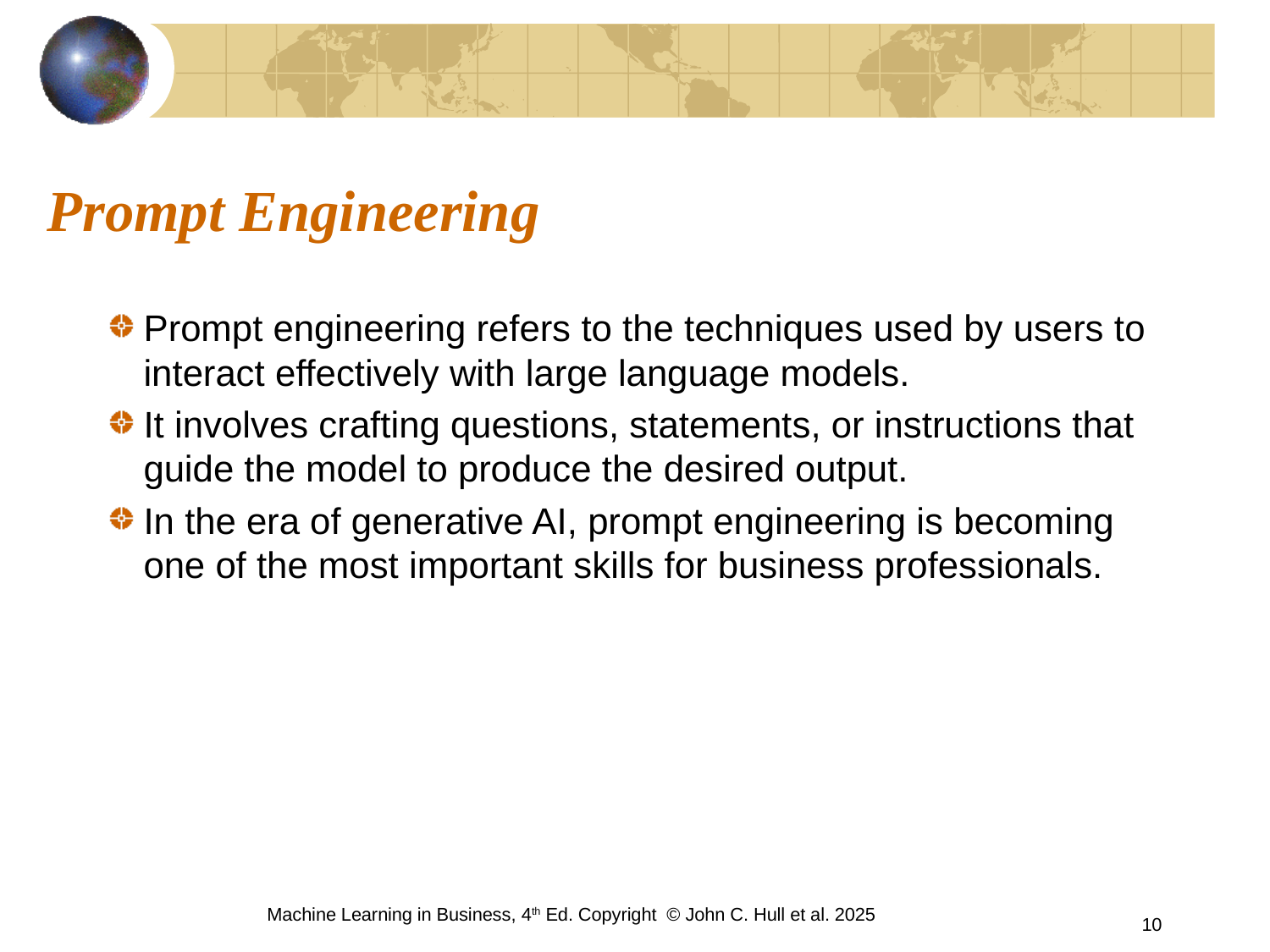

# Prompt Engineering
Prompt engineering refers to the techniques used by users to interact effectively with large language models.
It involves crafting questions, statements, or instructions that guide the model to produce the desired output.
In the era of generative AI, prompt engineering is becoming one of the most important skills for business professionals.

Machine Learning in Business, 4th Ed. Copyright  © John C. Hull et al. 2025
10